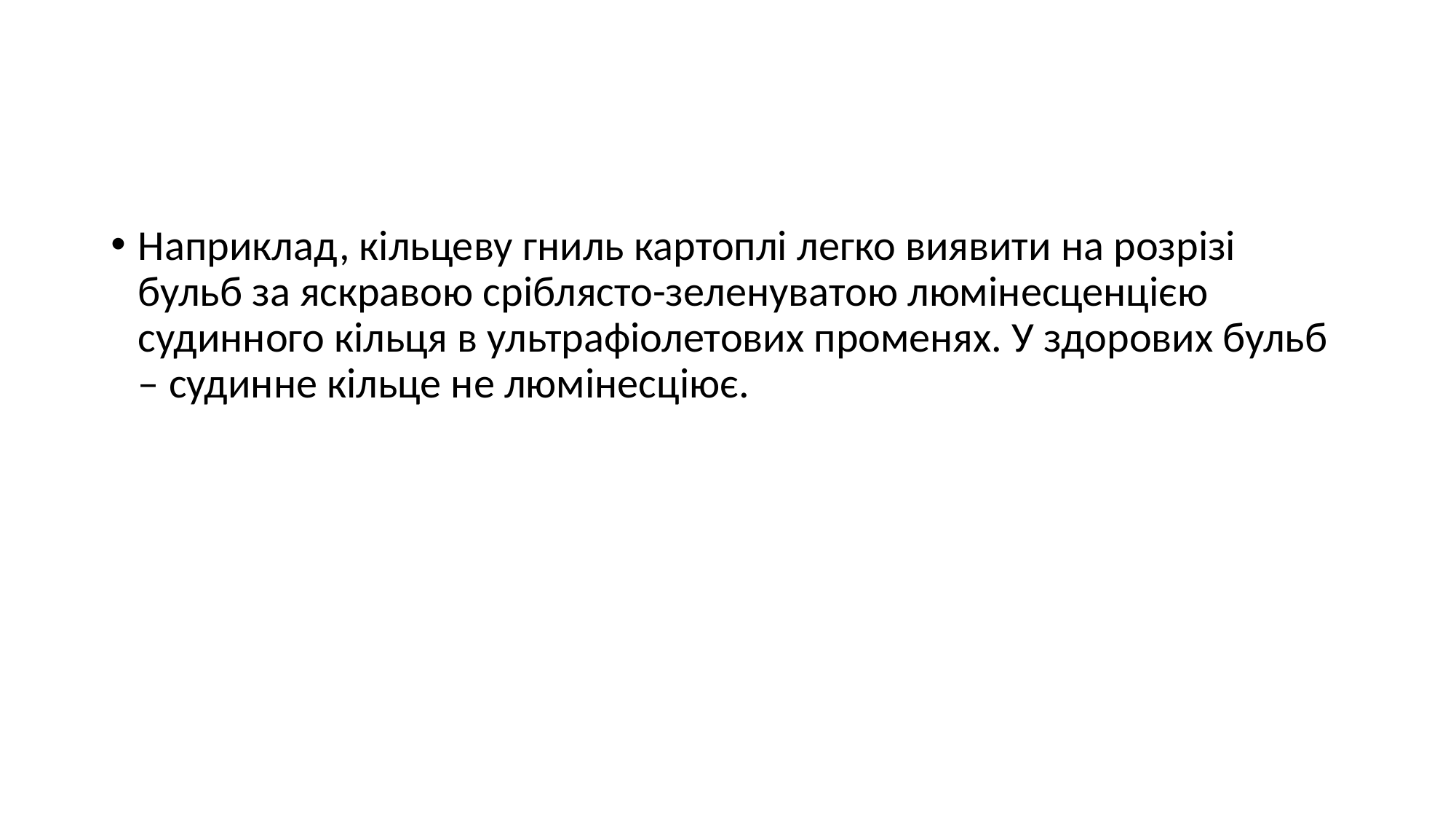

#
Наприклад, кільцеву гниль картоплі легко виявити на розрізі бульб за яскравою сріблясто-зеленуватою люмінесценцією судинного кільця в ультрафіолетових променях. У здорових бульб – судинне кільце не люмінесціює.